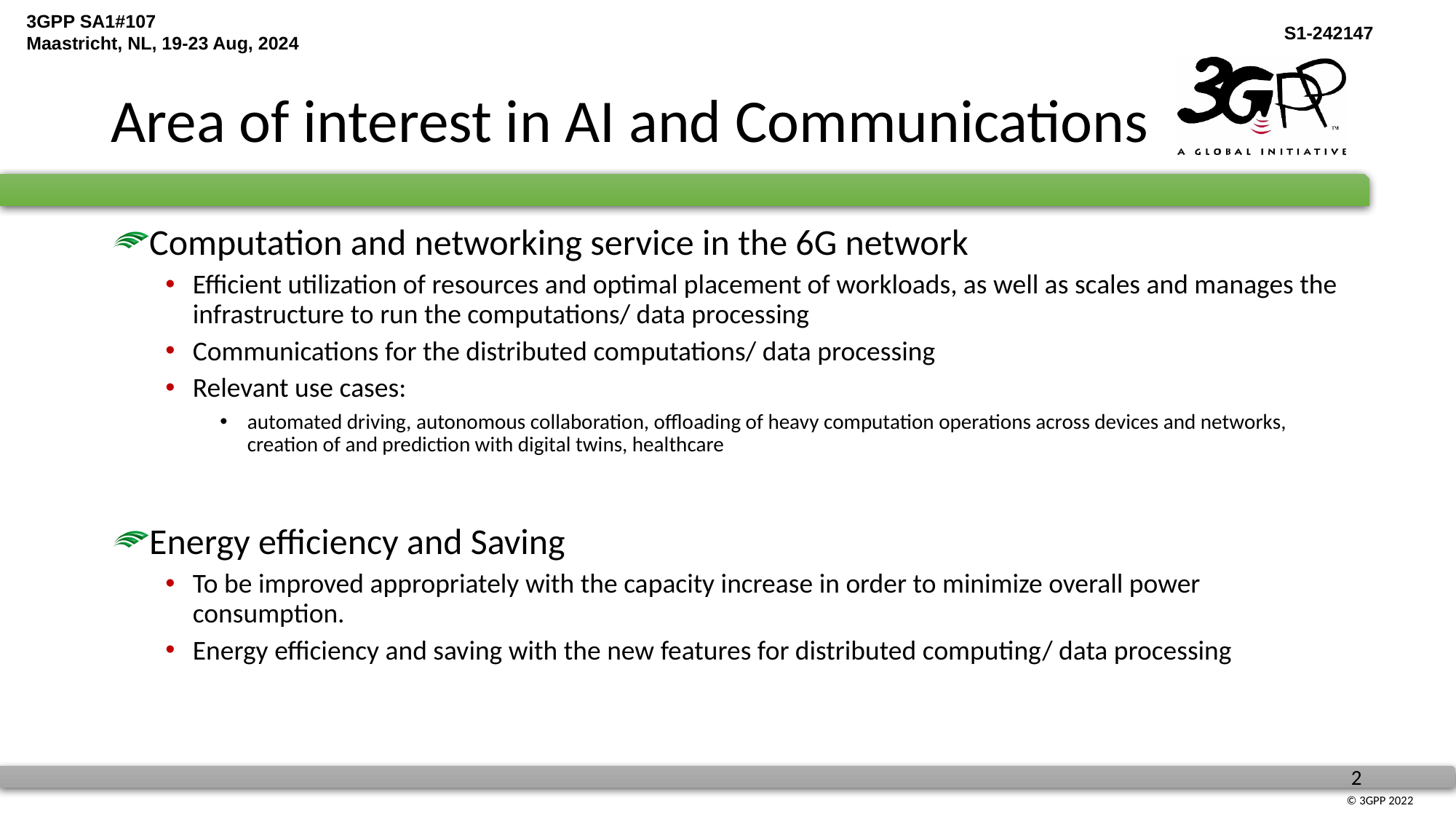

# Area of interest in AI and Communications
Computation and networking service in the 6G network
Efficient utilization of resources and optimal placement of workloads, as well as scales and manages the infrastructure to run the computations/ data processing
Communications for the distributed computations/ data processing
Relevant use cases:
automated driving, autonomous collaboration, offloading of heavy computation operations across devices and networks, creation of and prediction with digital twins, healthcare

Energy efficiency and Saving
To be improved appropriately with the capacity increase in order to minimize overall power consumption.
Energy efficiency and saving with the new features for distributed computing/ data processing